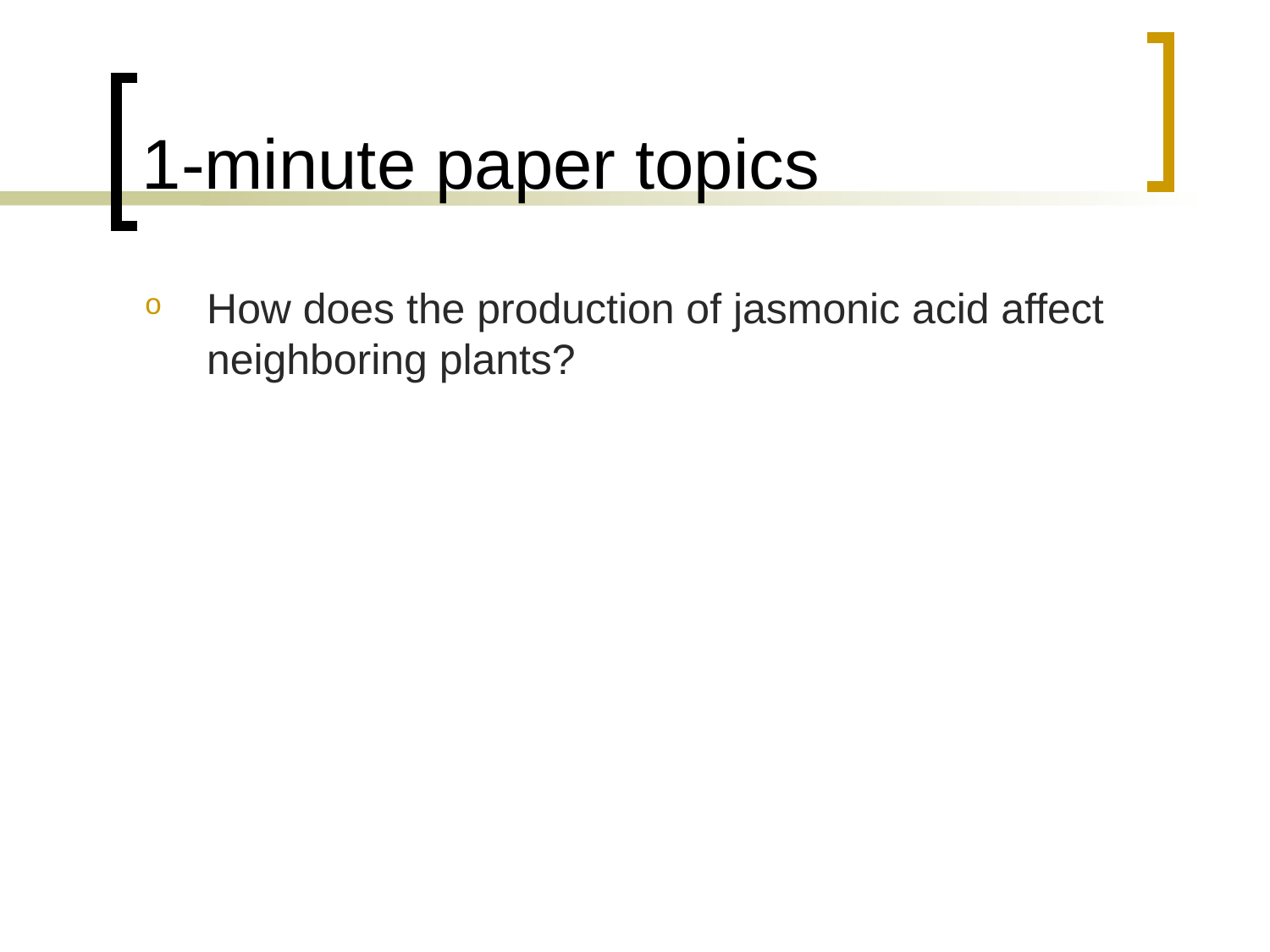

# 1-minute paper topics
How does the production of jasmonic acid affect neighboring plants?